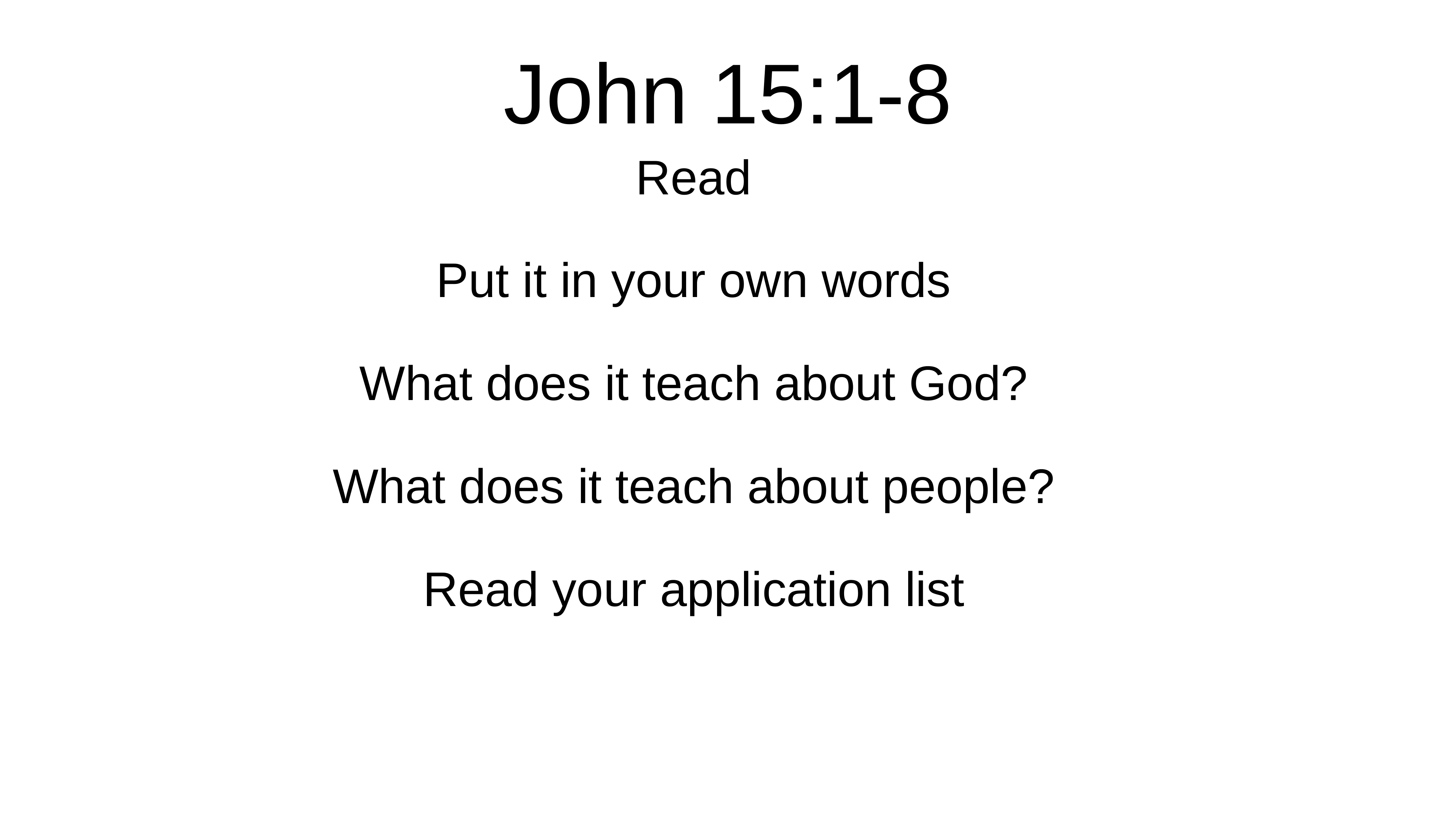

# John 15:1-8
Read
Put it in your own words
What does it teach about God?
What does it teach about people?
Read your application list